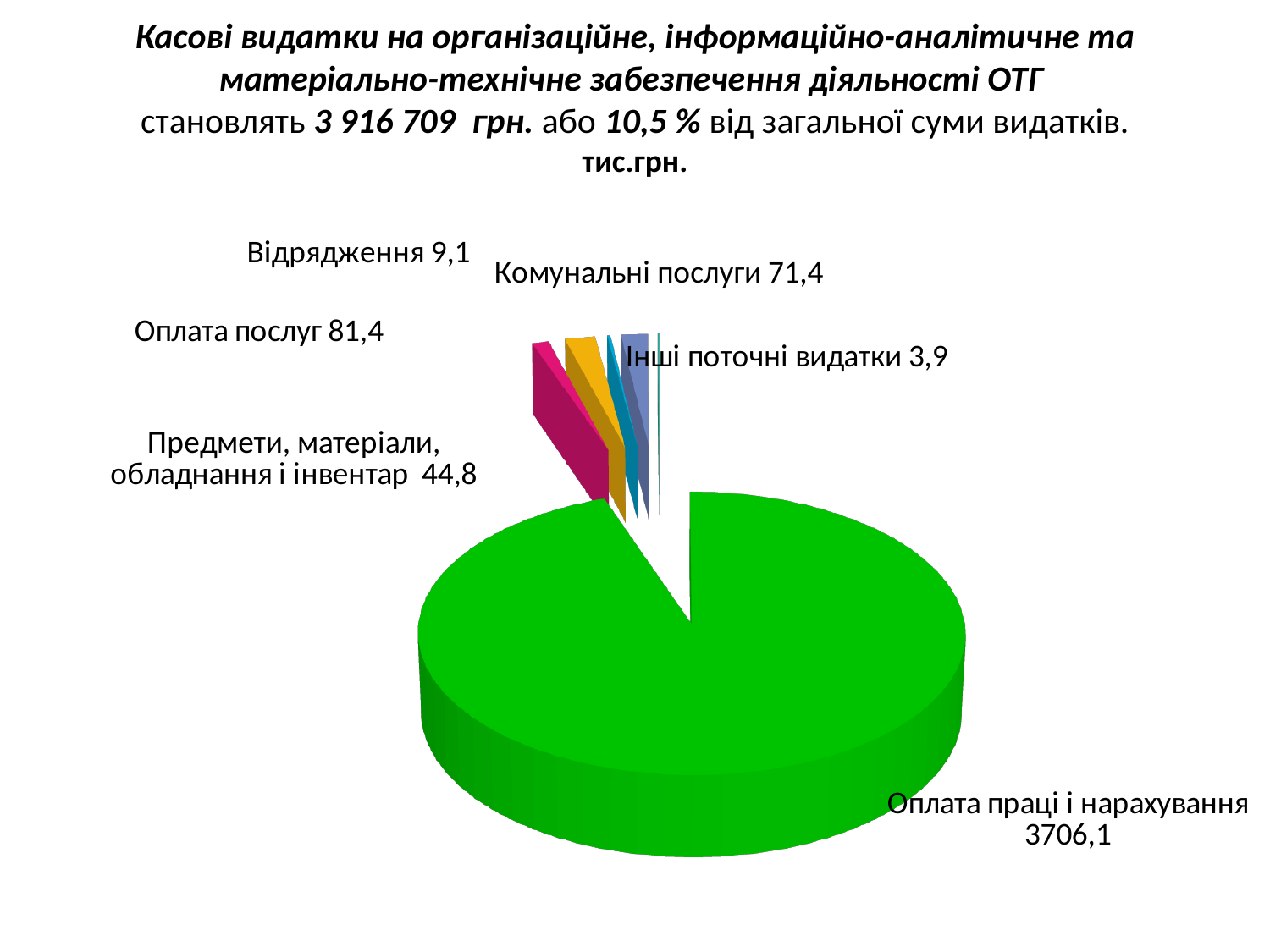

# Касові видатки на організаційне, інформаційно-аналітичне та матеріально-технічне забезпечення діяльності ОТГ становлять 3 916 709  грн. або 10,5 % від загальної суми видатків. тис.грн.

[unsupported chart]